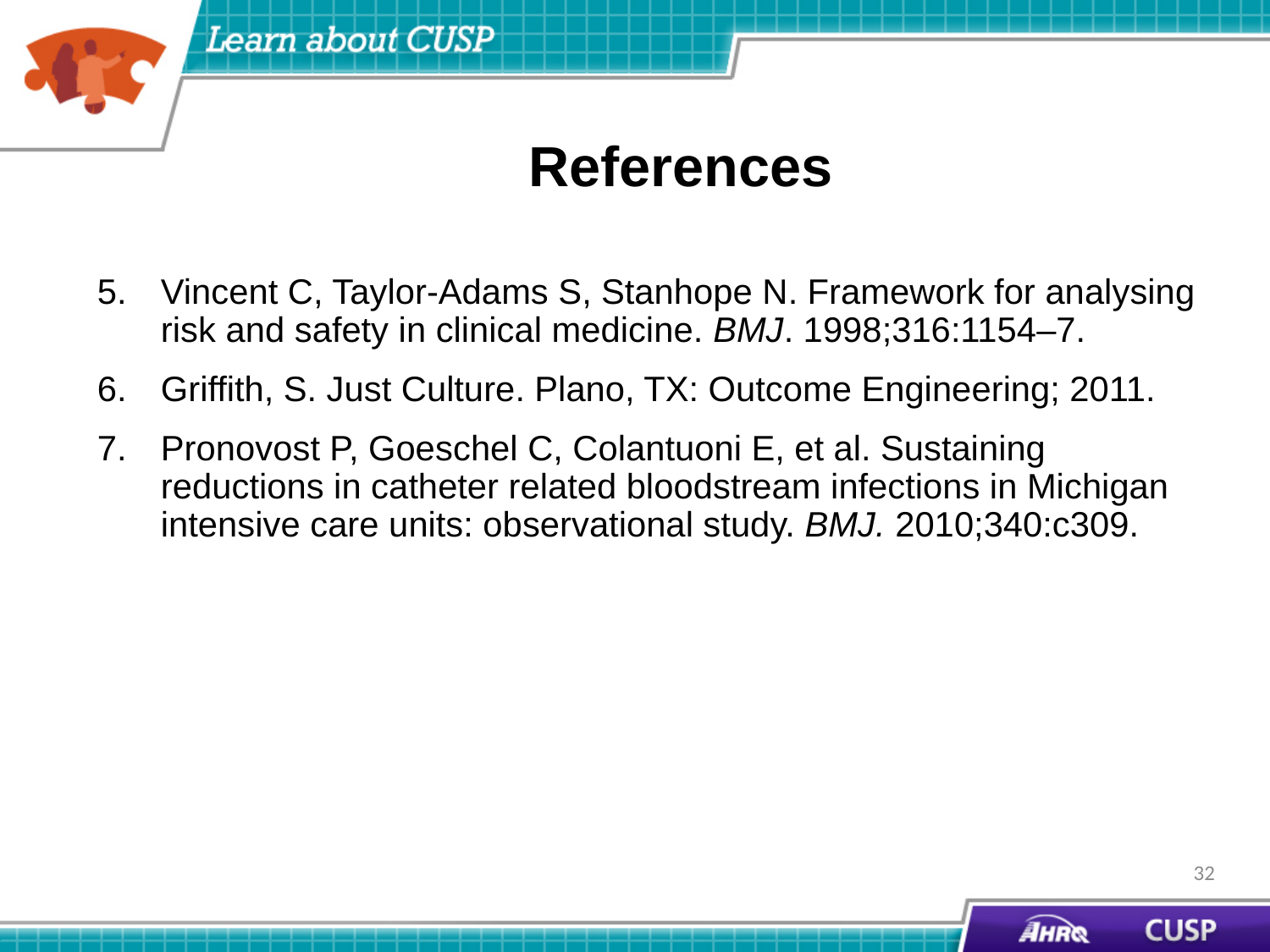

# References
Vincent C, Taylor-Adams S, Stanhope N. Framework for analysing risk and safety in clinical medicine. BMJ. 1998;316:1154–7.
Griffith, S. Just Culture. Plano, TX: Outcome Engineering; 2011.
Pronovost P, Goeschel C, Colantuoni E, et al. Sustaining reductions in catheter related bloodstream infections in Michigan intensive care units: observational study. BMJ. 2010;340:c309.

32